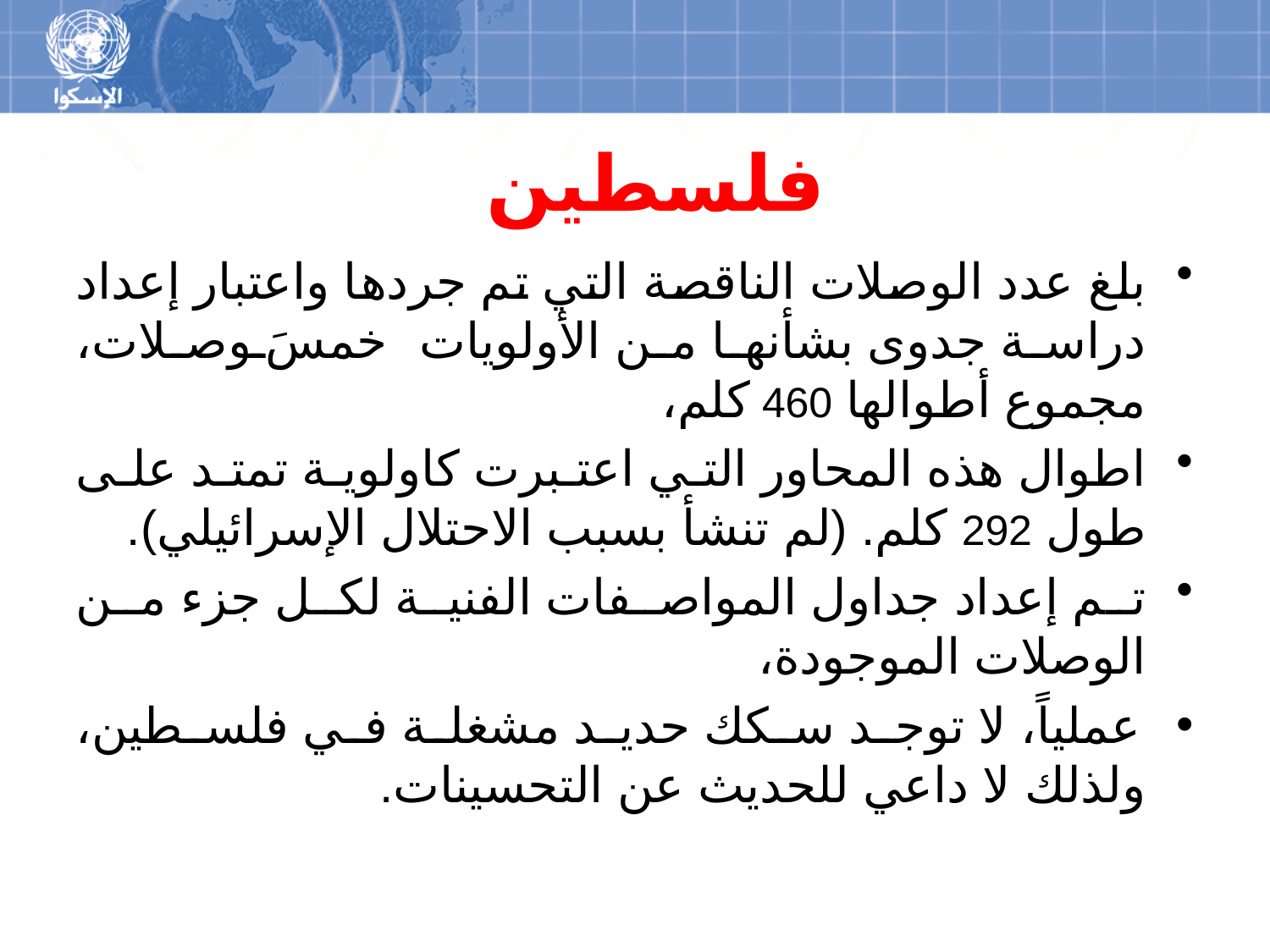

# فلسطين
بلغ عدد الوصلات الناقصة التي تم جردها واعتبار إعداد دراسة جدوى بشأنها من الأولويات خمسَ وصلات، مجموع أطوالها 460 كلم،
اطوال هذه المحاور التي اعتبرت كاولوية تمتد على طول 292 كلم. (لم تنشأ بسبب الاحتلال الإسرائيلي).
تم إعداد جداول المواصفات الفنية لكل جزء من الوصلات الموجودة،
عملياً، لا توجد سكك حديد مشغلة في فلسطين، ولذلك لا داعي للحديث عن التحسينات.